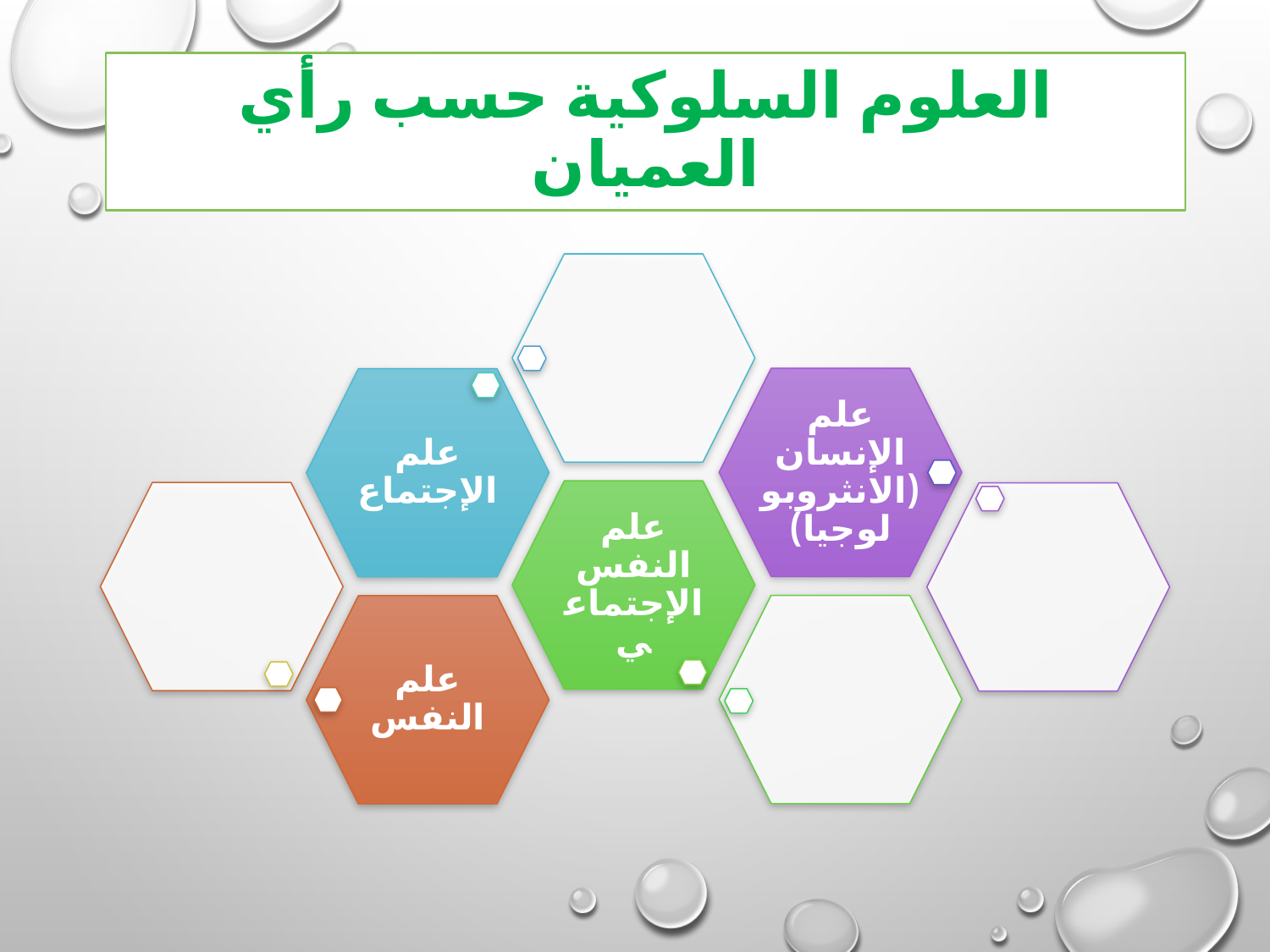

# العلوم السلوكية حسب رأي العميان
علم النفس
علم النفس الإجتماعي
علم الإجتماع
علم الإنسان (الانثروبولوجيا)